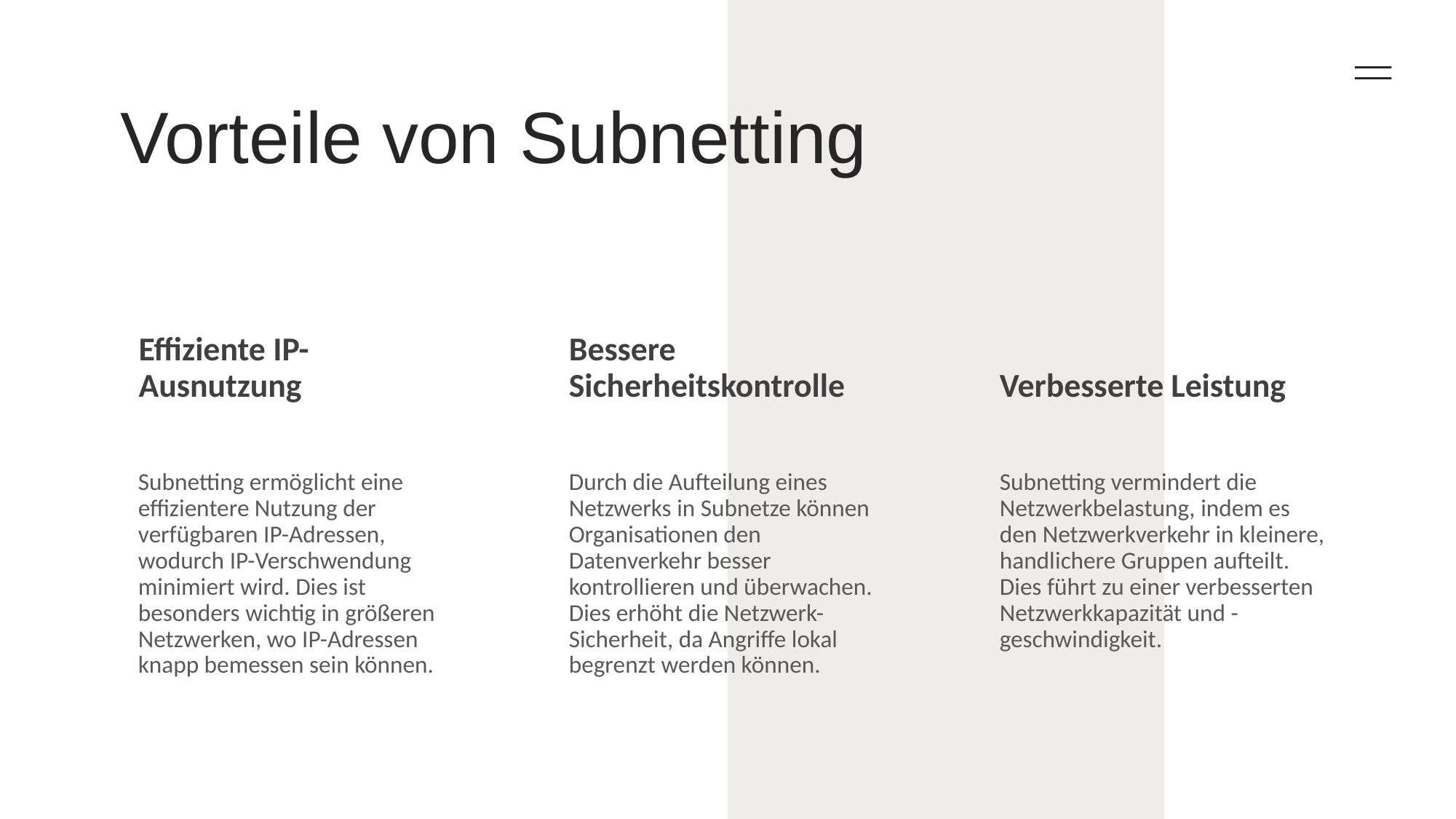

# Vorteile von Subnetting
Effiziente IP-Ausnutzung
Bessere Sicherheitskontrolle
Verbesserte Leistung
Subnetting ermöglicht eine effizientere Nutzung der verfügbaren IP-Adressen, wodurch IP-Verschwendung minimiert wird. Dies ist besonders wichtig in größeren Netzwerken, wo IP-Adressen knapp bemessen sein können.
Durch die Aufteilung eines Netzwerks in Subnetze können Organisationen den Datenverkehr besser kontrollieren und überwachen. Dies erhöht die Netzwerk-Sicherheit, da Angriffe lokal begrenzt werden können.
Subnetting vermindert die Netzwerkbelastung, indem es den Netzwerkverkehr in kleinere, handlichere Gruppen aufteilt. Dies führt zu einer verbesserten Netzwerkkapazität und -geschwindigkeit.